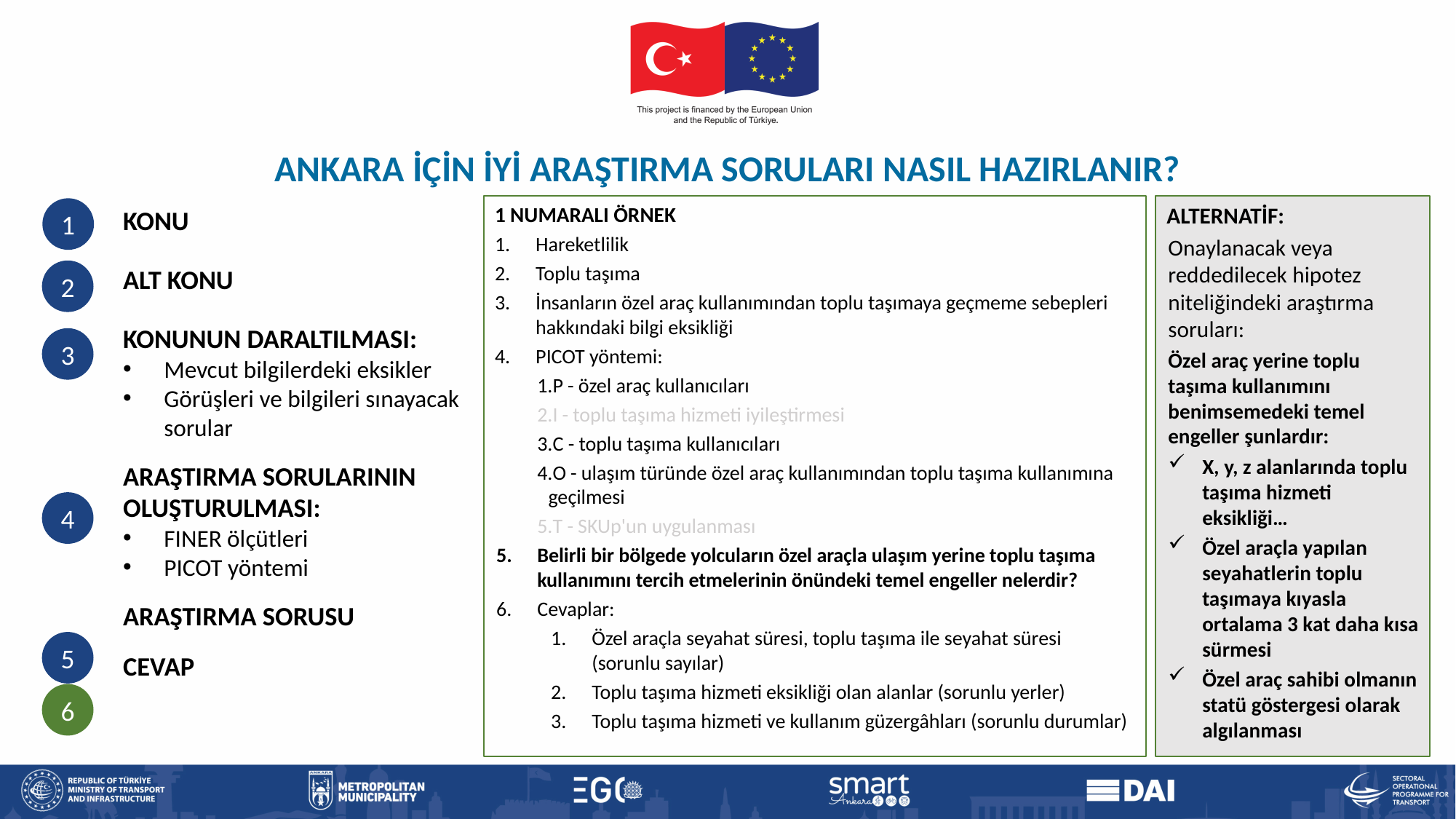

ANKARA İÇİN İYİ ARAŞTIRMA SORULARI NASIL HAZIRLANIR?
ALTERNATİF:
Onaylanacak veya reddedilecek hipotez niteliğindeki araştırma soruları:
Özel araç yerine toplu taşıma kullanımını benimsemedeki temel engeller şunlardır:
X, y, z alanlarında toplu taşıma hizmeti eksikliği…
Özel araçla yapılan seyahatlerin toplu taşımaya kıyasla ortalama 3 kat daha kısa sürmesi
Özel araç sahibi olmanın statü göstergesi olarak algılanması

1 NUMARALI ÖRNEK
Hareketlilik
Toplu taşıma
İnsanların özel araç kullanımından toplu taşımaya geçmeme sebepleri hakkındaki bilgi eksikliği
PICOT yöntemi:
P - özel araç kullanıcıları
I - toplu taşıma hizmeti iyileştirmesi
C - toplu taşıma kullanıcıları
O - ulaşım türünde özel araç kullanımından toplu taşıma kullanımına geçilmesi
T - SKUp'un uygulanması
Belirli bir bölgede yolcuların özel araçla ulaşım yerine toplu taşıma kullanımını tercih etmelerinin önündeki temel engeller nelerdir?
Cevaplar:
Özel araçla seyahat süresi, toplu taşıma ile seyahat süresi (sorunlu sayılar)
Toplu taşıma hizmeti eksikliği olan alanlar (sorunlu yerler)
Toplu taşıma hizmeti ve kullanım güzergâhları (sorunlu durumlar)
1
KONU
ALT KONU
KONUNUN DARALTILMASI:
Mevcut bilgilerdeki eksikler
Görüşleri ve bilgileri sınayacak sorular
ARAŞTIRMA SORULARININ OLUŞTURULMASI:
FINER ölçütleri
PICOT yöntemi
ARAŞTIRMA SORUSU
CEVAP

2
3
4
5
6